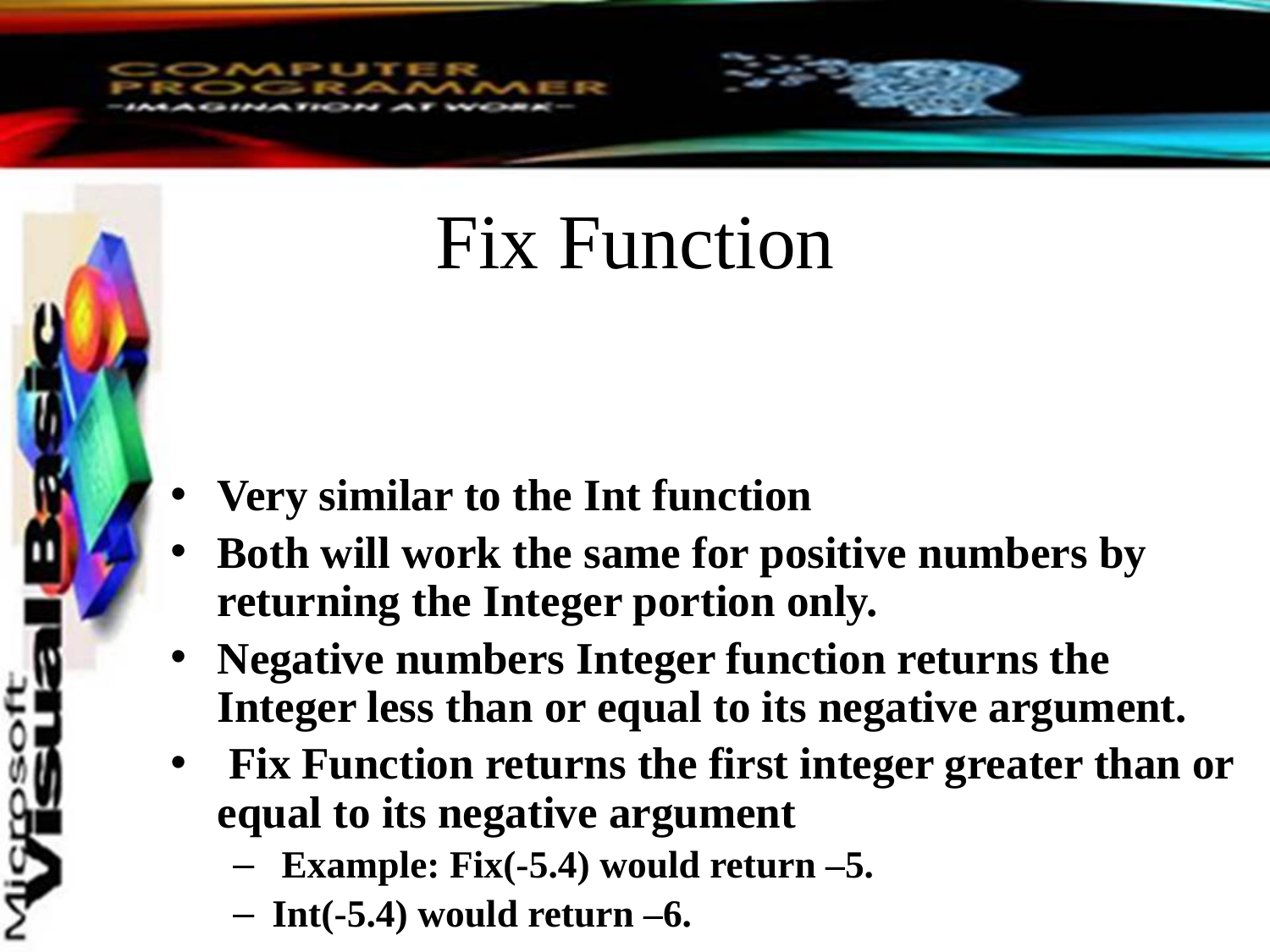

# Fix Function
Very similar to the Int function
Both will work the same for positive numbers by returning the Integer portion only.
Negative numbers Integer function returns the Integer less than or equal to its negative argument.
 Fix Function returns the first integer greater than or equal to its negative argument
 Example: Fix(-5.4) would return –5.
Int(-5.4) would return –6.